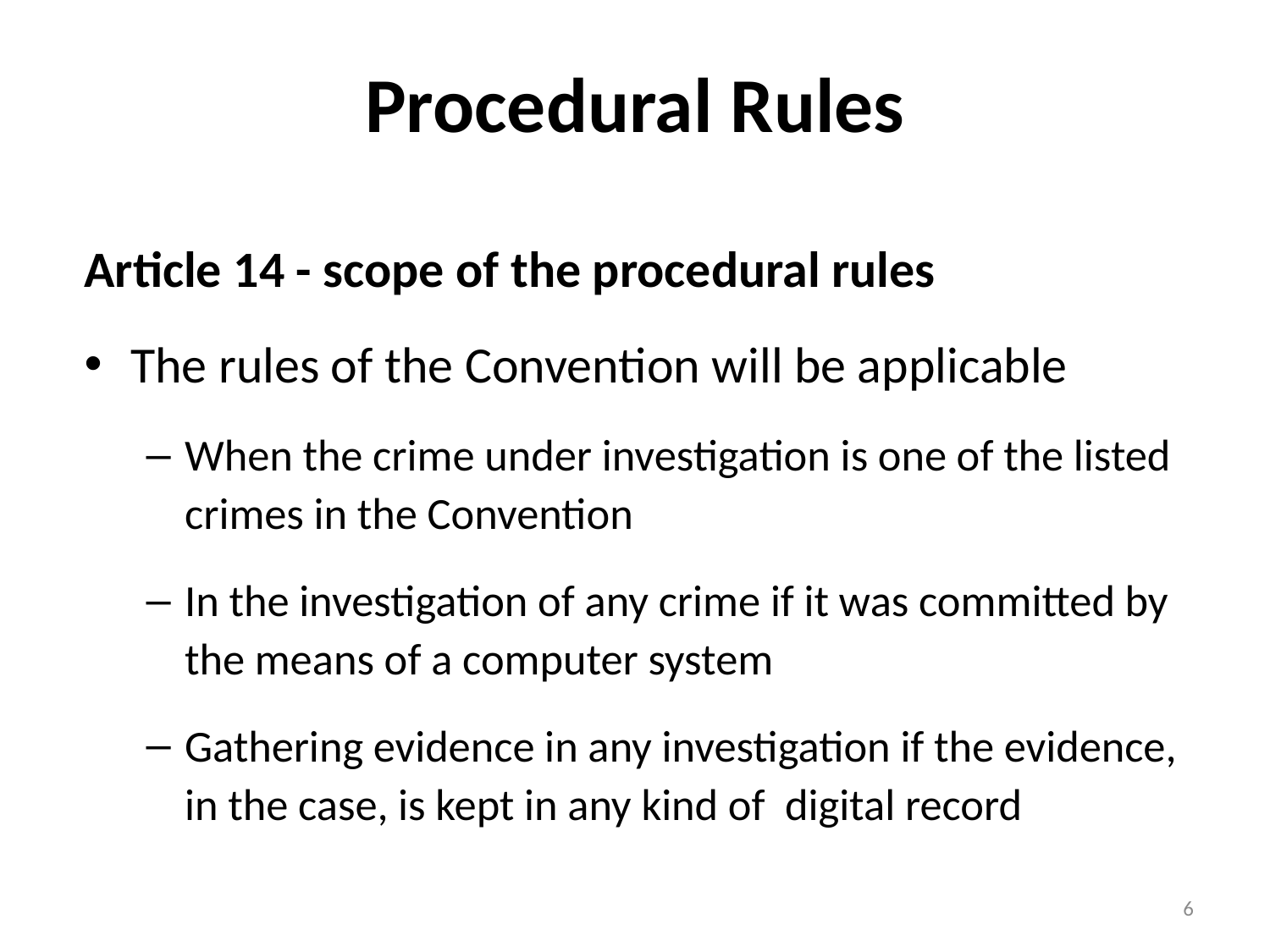

# Procedural Rules
Article 14 - scope of the procedural rules
The rules of the Convention will be applicable
When the crime under investigation is one of the listed crimes in the Convention
In the investigation of any crime if it was committed by the means of a computer system
Gathering evidence in any investigation if the evidence, in the case, is kept in any kind of  digital record
6